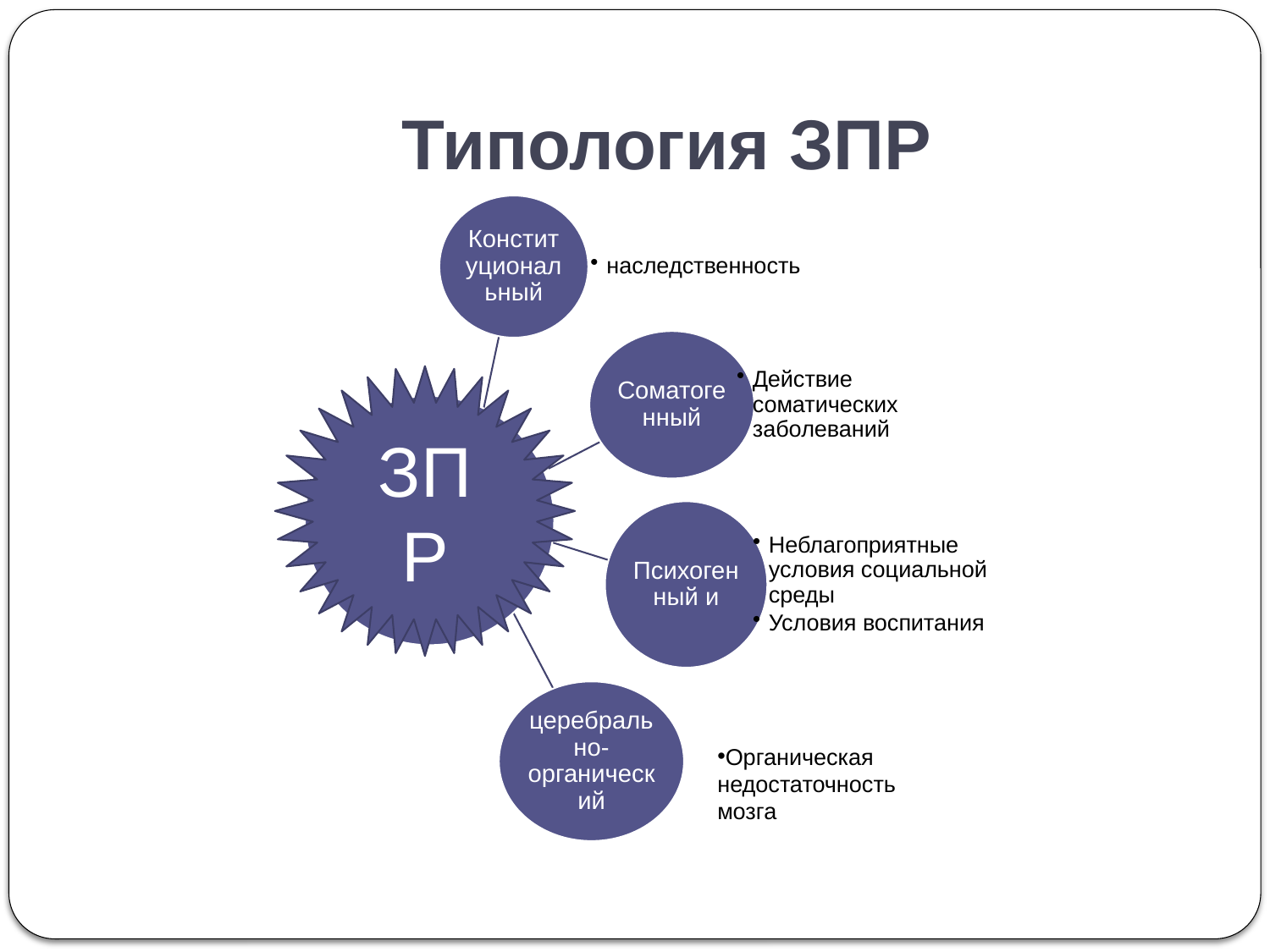

# Типология ЗПР
Конституциональный
наследственность
Соматогенный
Действие соматических заболеваний
Психогенный и
Неблагоприятные условия социальной среды
Условия воспитания
церебрально-органический
ЗПР
Органическая недостаточность мозга